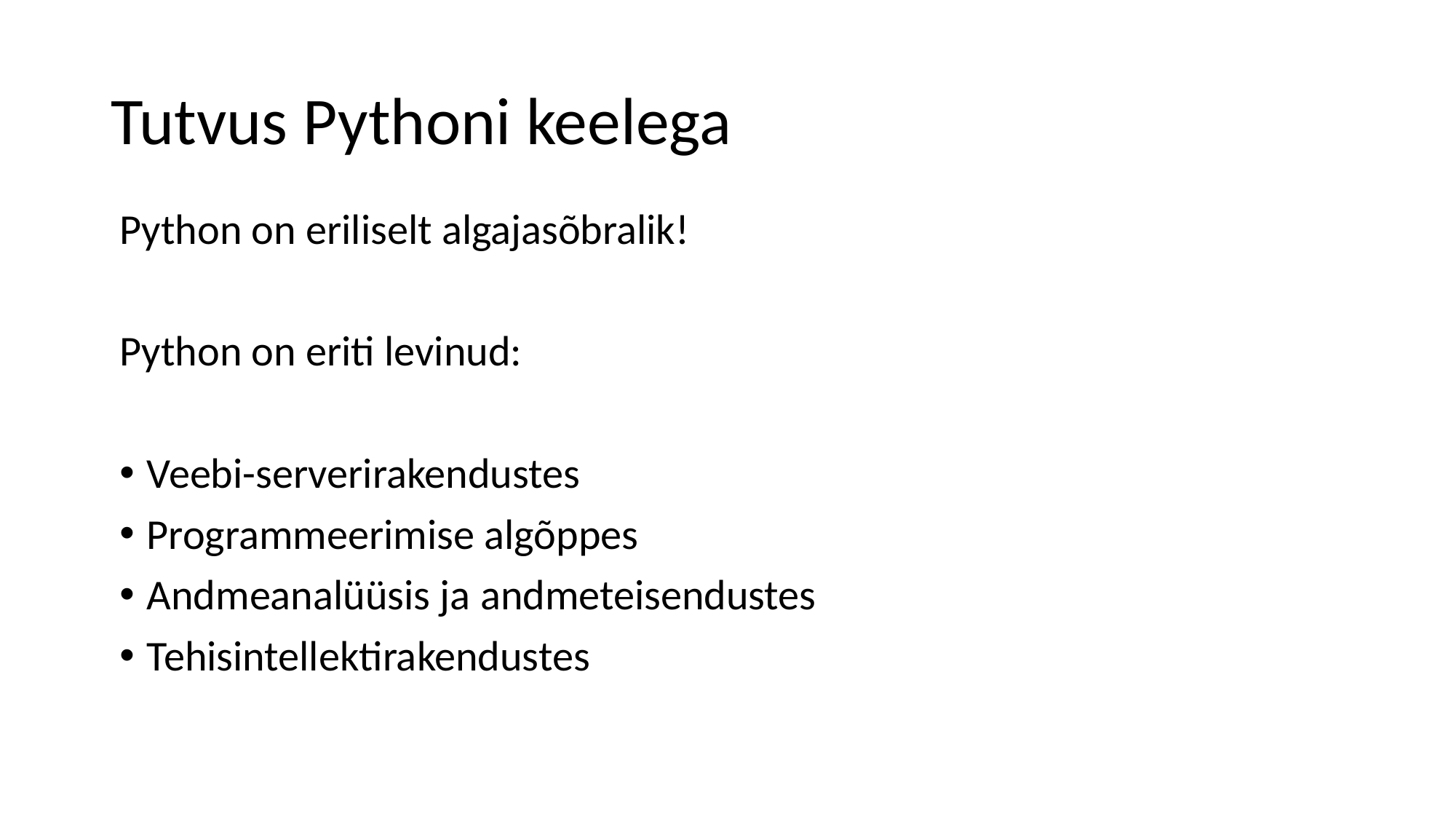

# Tutvus Pythoni keelega
Python on eriliselt algajasõbralik!

Python on eriti levinud:

Veebi-serverirakendustes
Programmeerimise algõppes
Andmeanalüüsis ja andmeteisendustes
Tehisintellektirakendustes